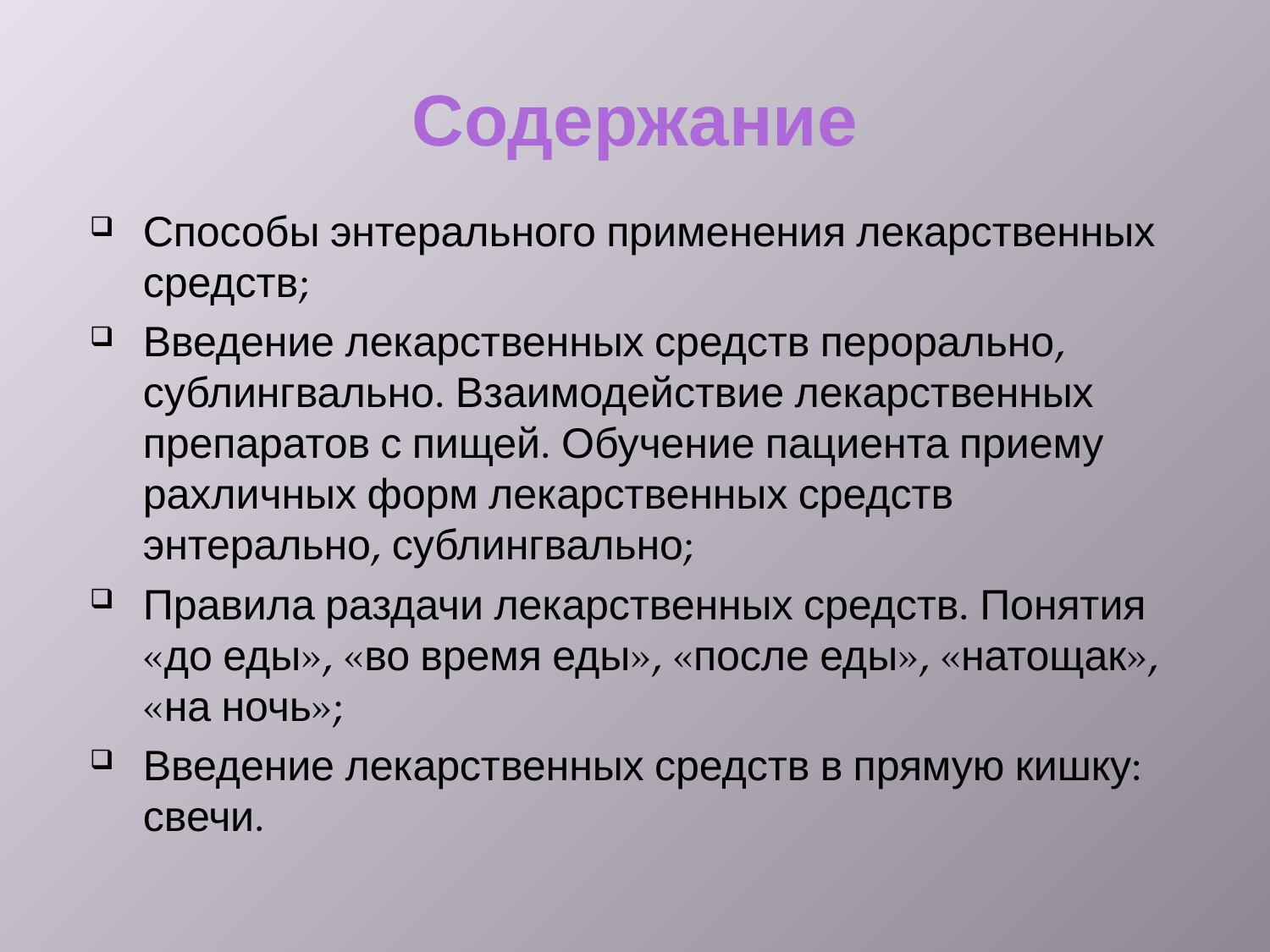

# Содержание
Способы энтерального применения лекарственных средств;
Введение лекарственных средств перорально, сублингвально. Взаимодействие лекарственных препаратов с пищей. Обучение пациента приему рахличных форм лекарственных средств энтерально, сублингвально;
Правила раздачи лекарственных средств. Понятия «до еды», «во время еды», «после еды», «натощак», «на ночь»;
Введение лекарственных средств в прямую кишку: свечи.